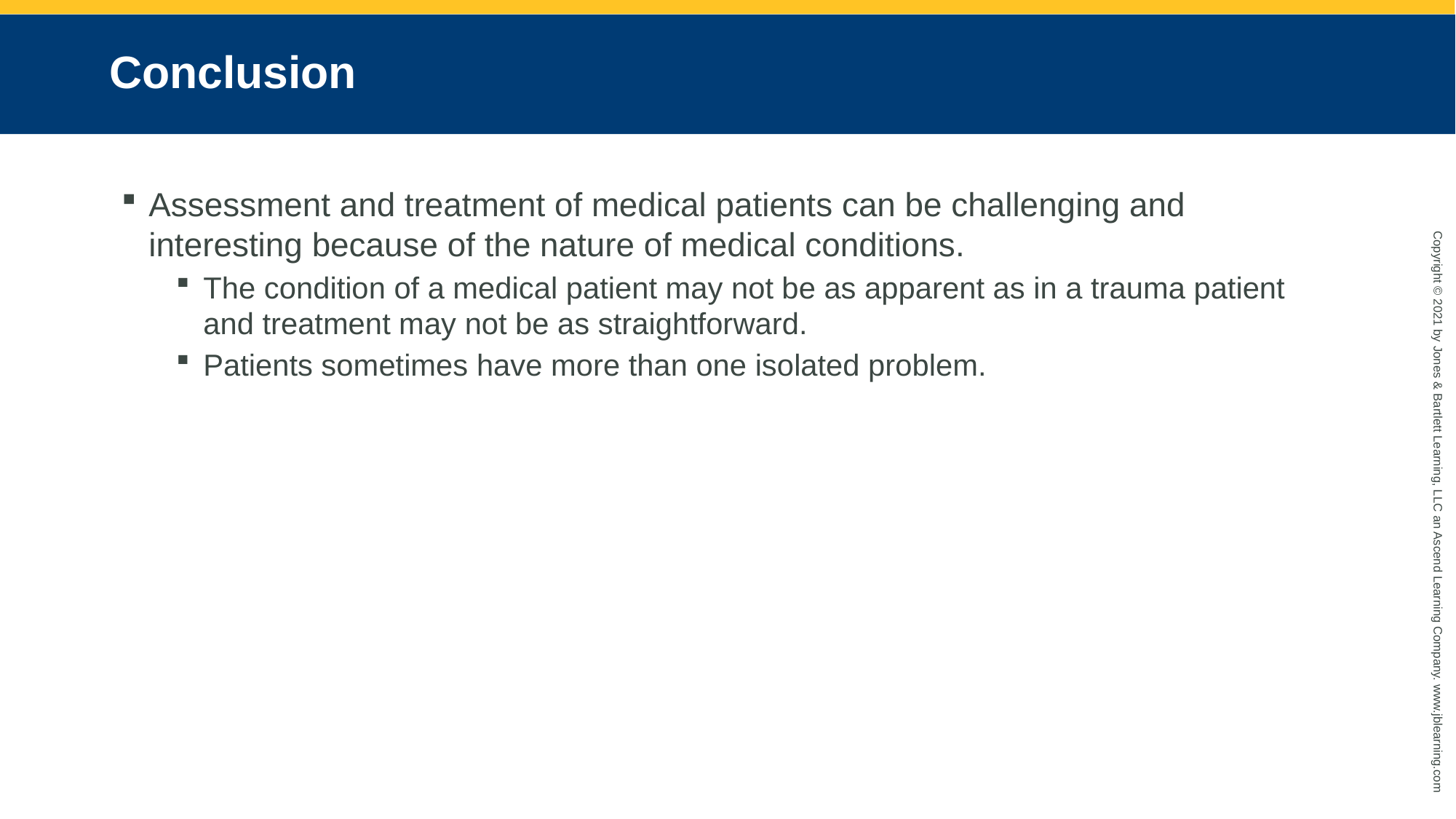

# Conclusion
Assessment and treatment of medical patients can be challenging and interesting because of the nature of medical conditions.
The condition of a medical patient may not be as apparent as in a trauma patient and treatment may not be as straightforward.
Patients sometimes have more than one isolated problem.